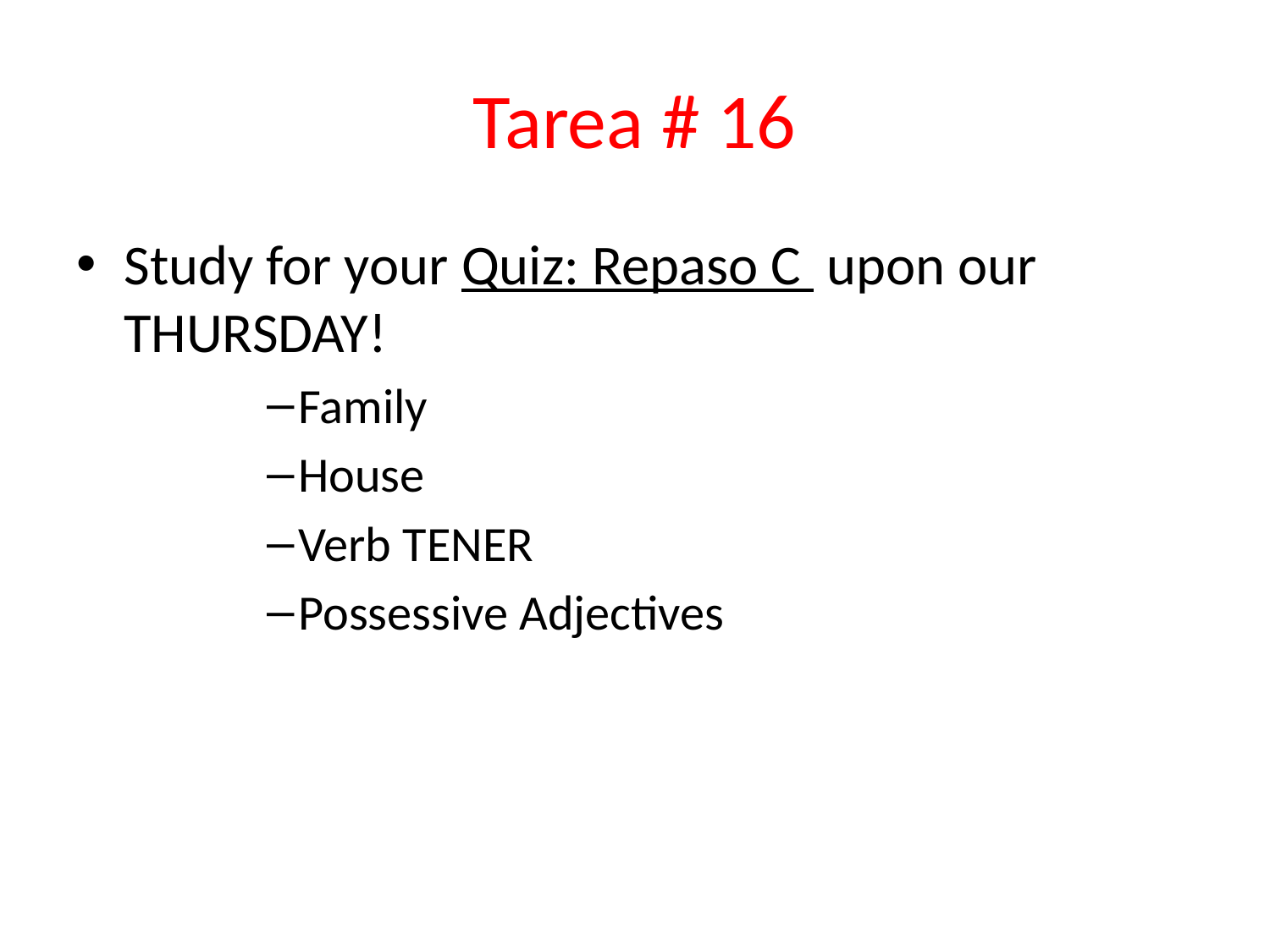

# Tarea # 16
Study for your Quiz: Repaso C  upon our THURSDAY!
Family
House
Verb TENER
Possessive Adjectives